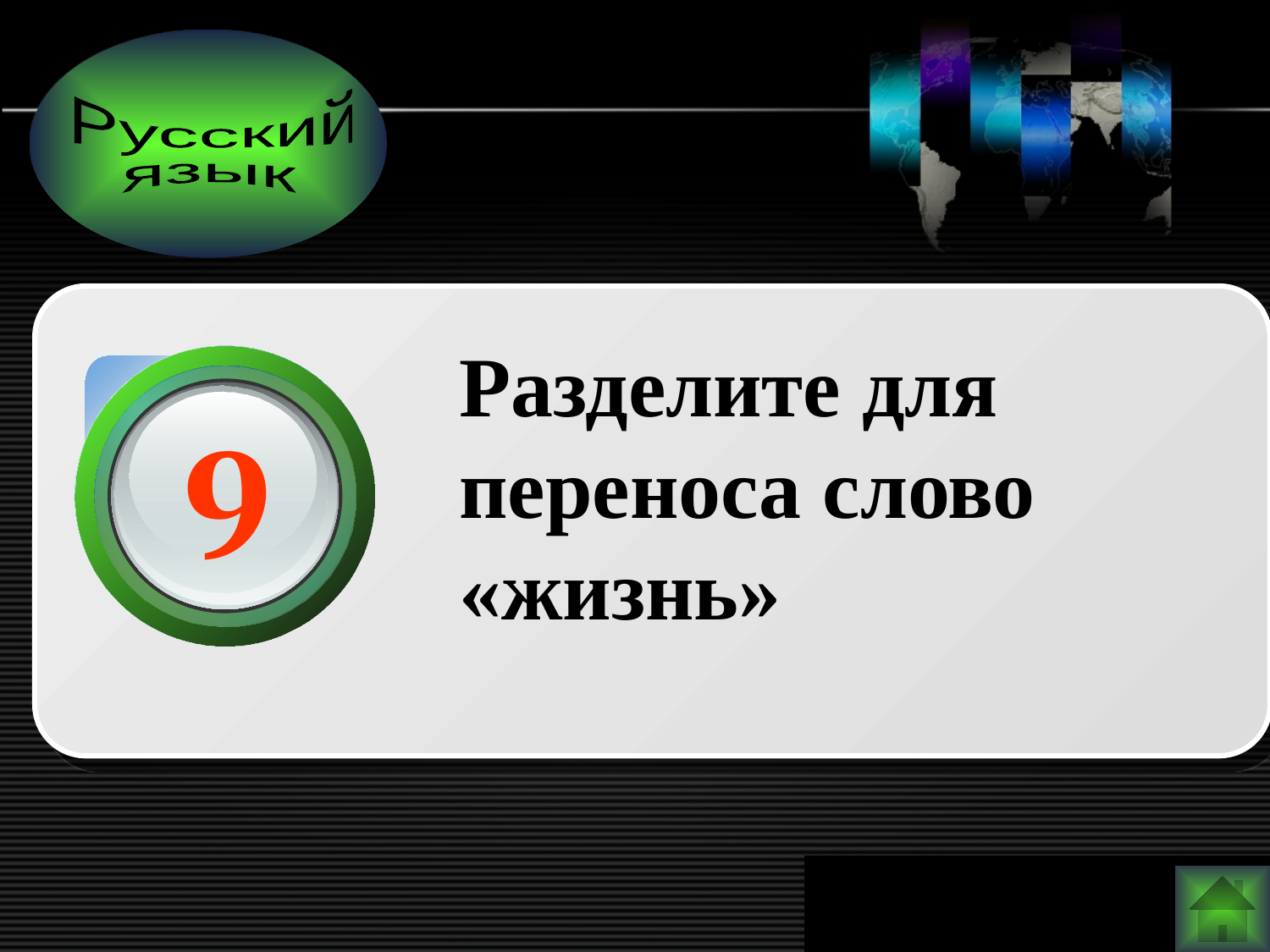

Русский
язык

Разделите для переноса слово «жизнь»

9

www.themegallery.com